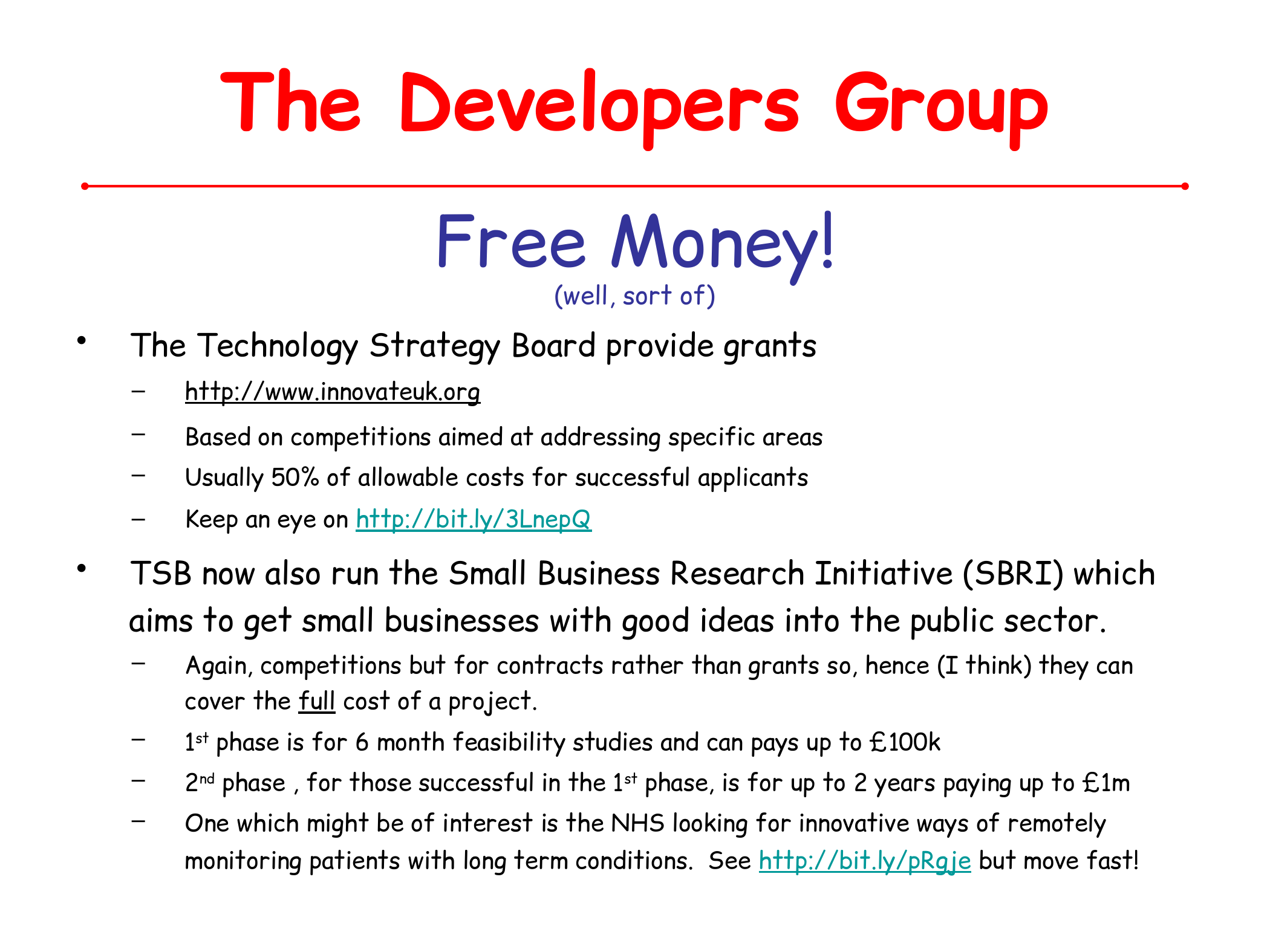

# The Developers Group

Free Money!
(well, sort of)
The Technology Strategy Board provide grants
http://www.innovateuk.org
Based on competitions aimed at addressing specific areas
Usually 50% of allowable costs for successful applicants
Keep an eye on http://bit.ly/3LnepQ
TSB now also run the Small Business Research Initiative (SBRI) which aims to get small businesses with good ideas into the public sector.
Again, competitions but for contracts rather than grants so, hence (I think) they can cover the full cost of a project.
1st phase is for 6 month feasibility studies and can pays up to £100k
2nd phase , for those successful in the 1st phase, is for up to 2 years paying up to £1m
One which might be of interest is the NHS looking for innovative ways of remotely monitoring patients with long term conditions.  See http://bit.ly/pRgje but move fast!